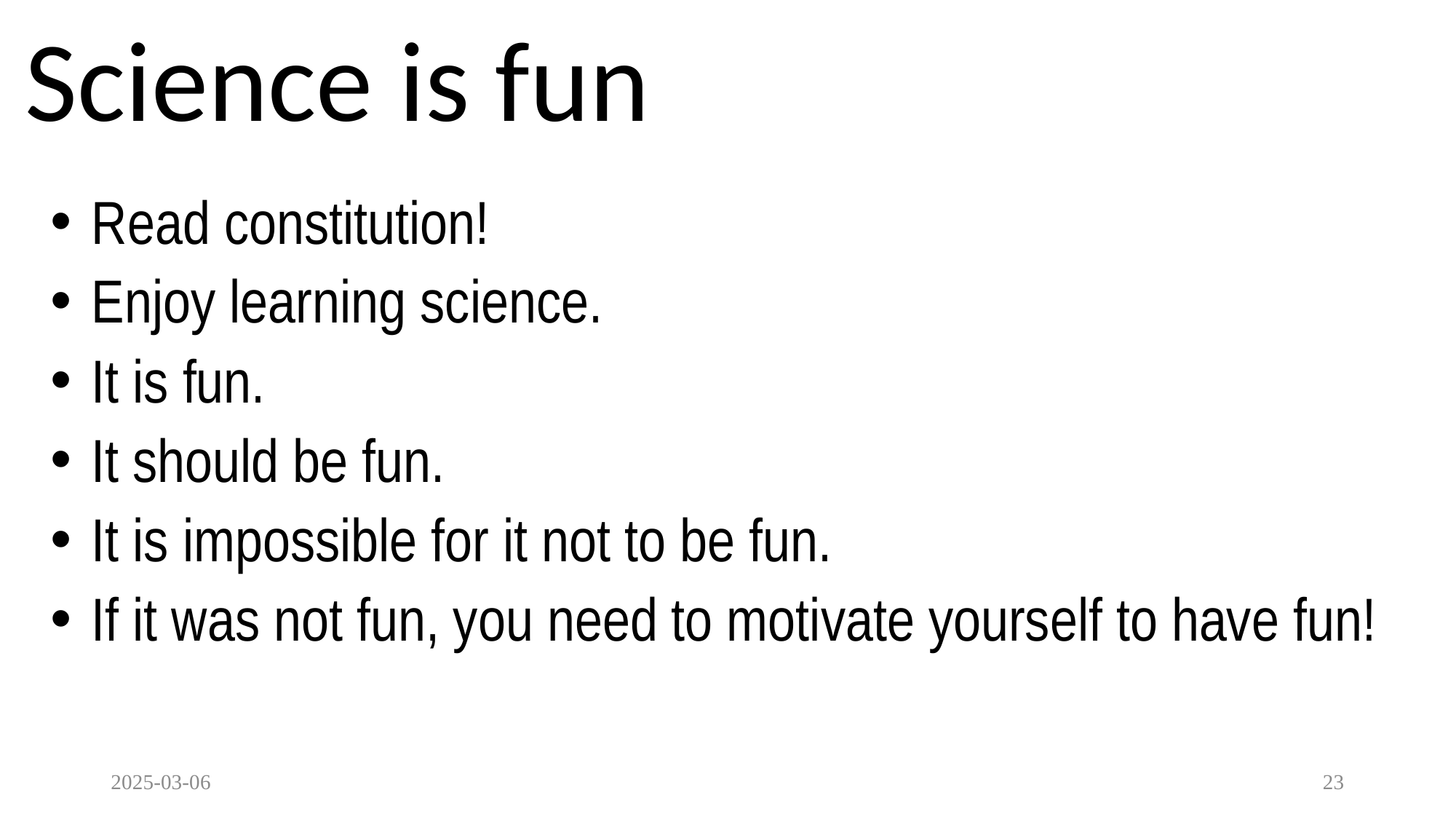

# Science is fun
 Read constitution!
 Enjoy learning science.
 It is fun.
 It should be fun.
 It is impossible for it not to be fun.
 If it was not fun, you need to motivate yourself to have fun!
2025-03-06
23